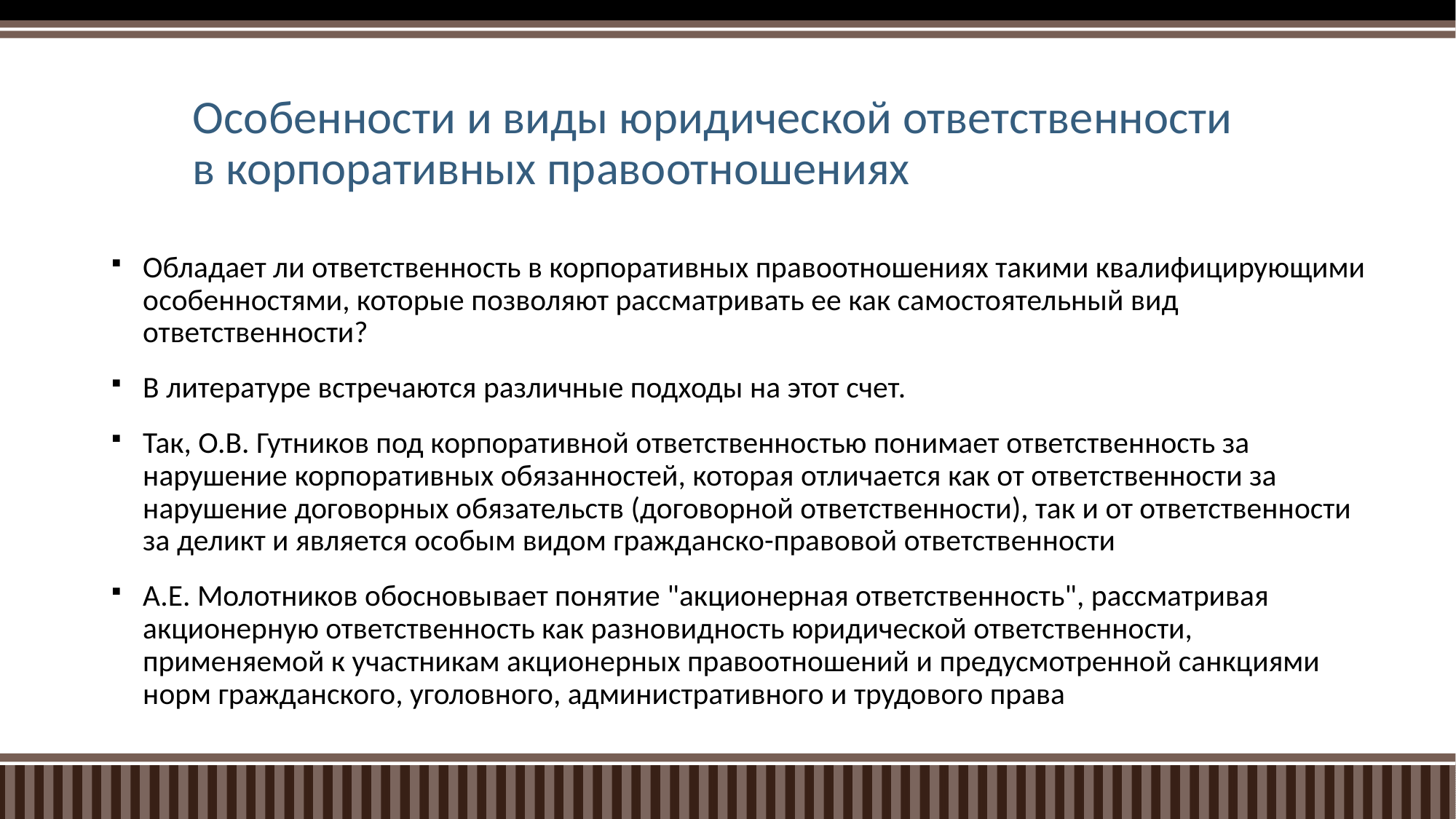

# Особенности и виды юридической ответственности в корпоративных правоотношениях
Обладает ли ответственность в корпоративных правоотношениях такими квалифицирующими особенностями, которые позволяют рассматривать ее как самостоятельный вид ответственности?
В литературе встречаются различные подходы на этот счет.
Так, О.В. Гутников под корпоративной ответственностью понимает ответственность за нарушение корпоративных обязанностей, которая отличается как от ответственности за нарушение договорных обязательств (договорной ответственности), так и от ответственности за деликт и является особым видом гражданско-правовой ответственности
А.Е. Молотников обосновывает понятие "акционерная ответственность", рассматривая акционерную ответственность как разновидность юридической ответственности, применяемой к участникам акционерных правоотношений и предусмотренной санкциями норм гражданского, уголовного, административного и трудового права